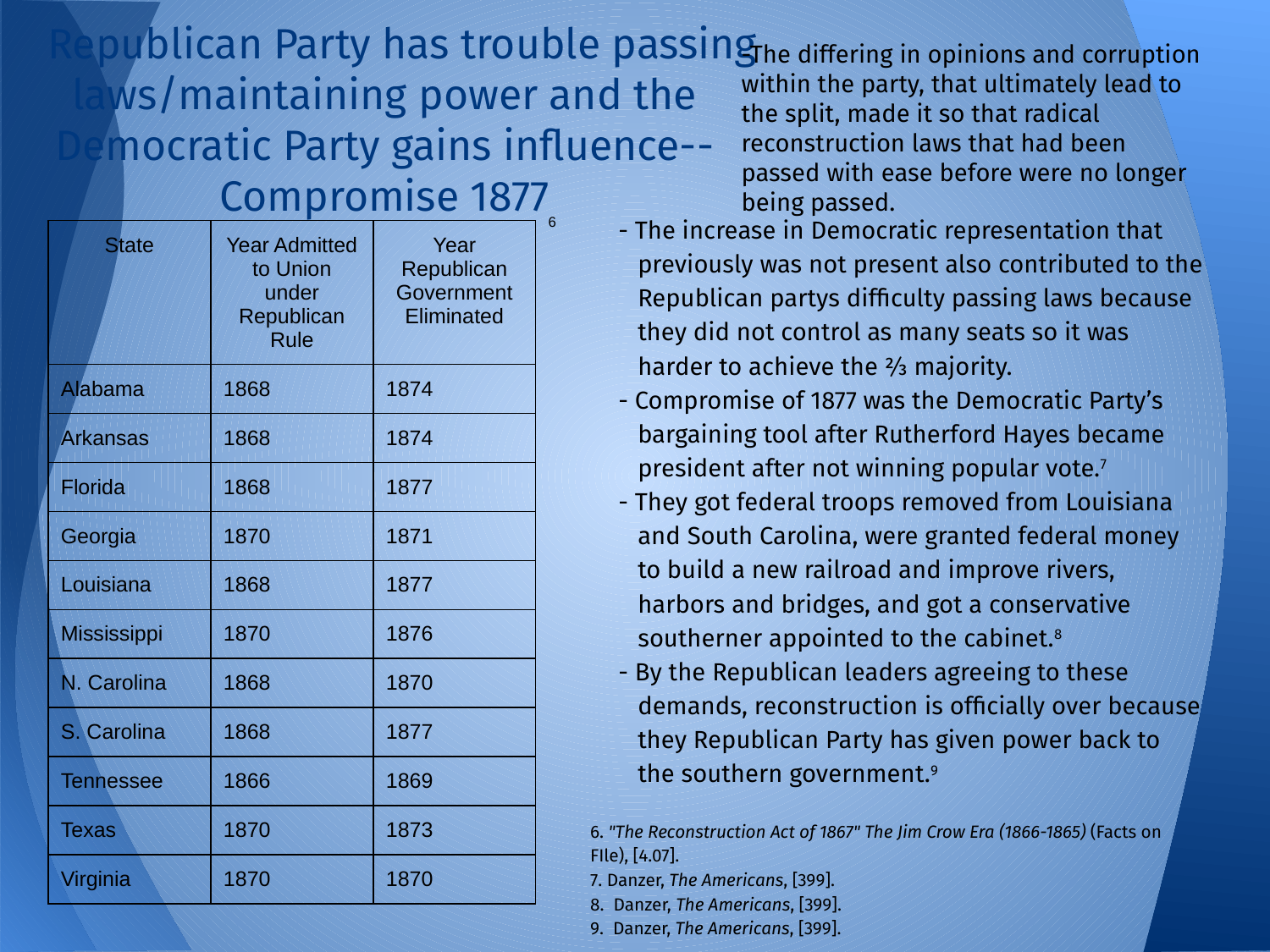

-The differing in opinions and corruption within the party, that ultimately lead to the split, made it so that radical reconstruction laws that had been passed with ease before were no longer being passed.
# Republican Party has trouble passing laws/maintaining power and the Democratic Party gains influence-- Compromise 1877
6
- The increase in Democratic representation that previously was not present also contributed to the Republican partys difficulty passing laws because they did not control as many seats so it was harder to achieve the ⅔ majority.
- Compromise of 1877 was the Democratic Party’s bargaining tool after Rutherford Hayes became president after not winning popular vote.7
- They got federal troops removed from Louisiana and South Carolina, were granted federal money to build a new railroad and improve rivers, harbors and bridges, and got a conservative southerner appointed to the cabinet.8
- By the Republican leaders agreeing to these demands, reconstruction is officially over because they Republican Party has given power back to the southern government.9

6. "The Reconstruction Act of 1867" The Jim Crow Era (1866-1865) (Facts on FIle), [4.07].
7. Danzer, The Americans, [399].
8.  Danzer, The Americans, [399].
9.  Danzer, The Americans, [399].

| State | Year Admitted to Union under Republican Rule | Year Republican Government Eliminated |
| --- | --- | --- |
| Alabama | 1868 | 1874 |
| Arkansas | 1868 | 1874 |
| Florida | 1868 | 1877 |
| Georgia | 1870 | 1871 |
| Louisiana | 1868 | 1877 |
| Mississippi | 1870 | 1876 |
| N. Carolina | 1868 | 1870 |
| S. Carolina | 1868 | 1877 |
| Tennessee | 1866 | 1869 |
| Texas | 1870 | 1873 |
| Virginia | 1870 | 1870 |